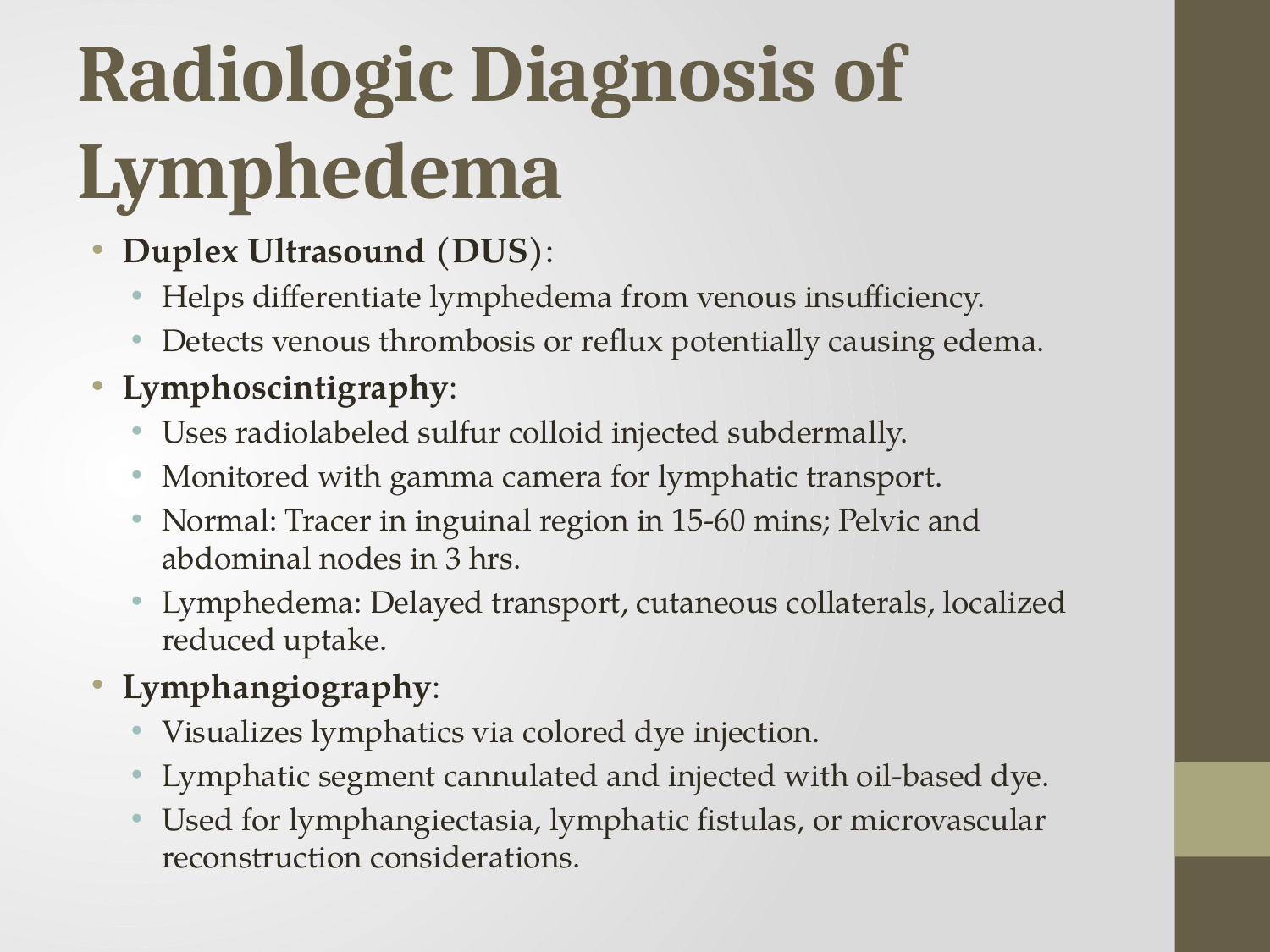

# Radiologic Diagnosis of Lymphedema
Duplex Ultrasound (DUS):
Helps differentiate lymphedema from venous insufficiency.
Detects venous thrombosis or reflux potentially causing edema.
Lymphoscintigraphy:
Uses radiolabeled sulfur colloid injected subdermally.
Monitored with gamma camera for lymphatic transport.
Normal: Tracer in inguinal region in 15-60 mins; Pelvic and abdominal nodes in 3 hrs.
Lymphedema: Delayed transport, cutaneous collaterals, localized reduced uptake.
Lymphangiography:
Visualizes lymphatics via colored dye injection.
Lymphatic segment cannulated and injected with oil-based dye.
Used for lymphangiectasia, lymphatic fistulas, or microvascular reconstruction considerations.